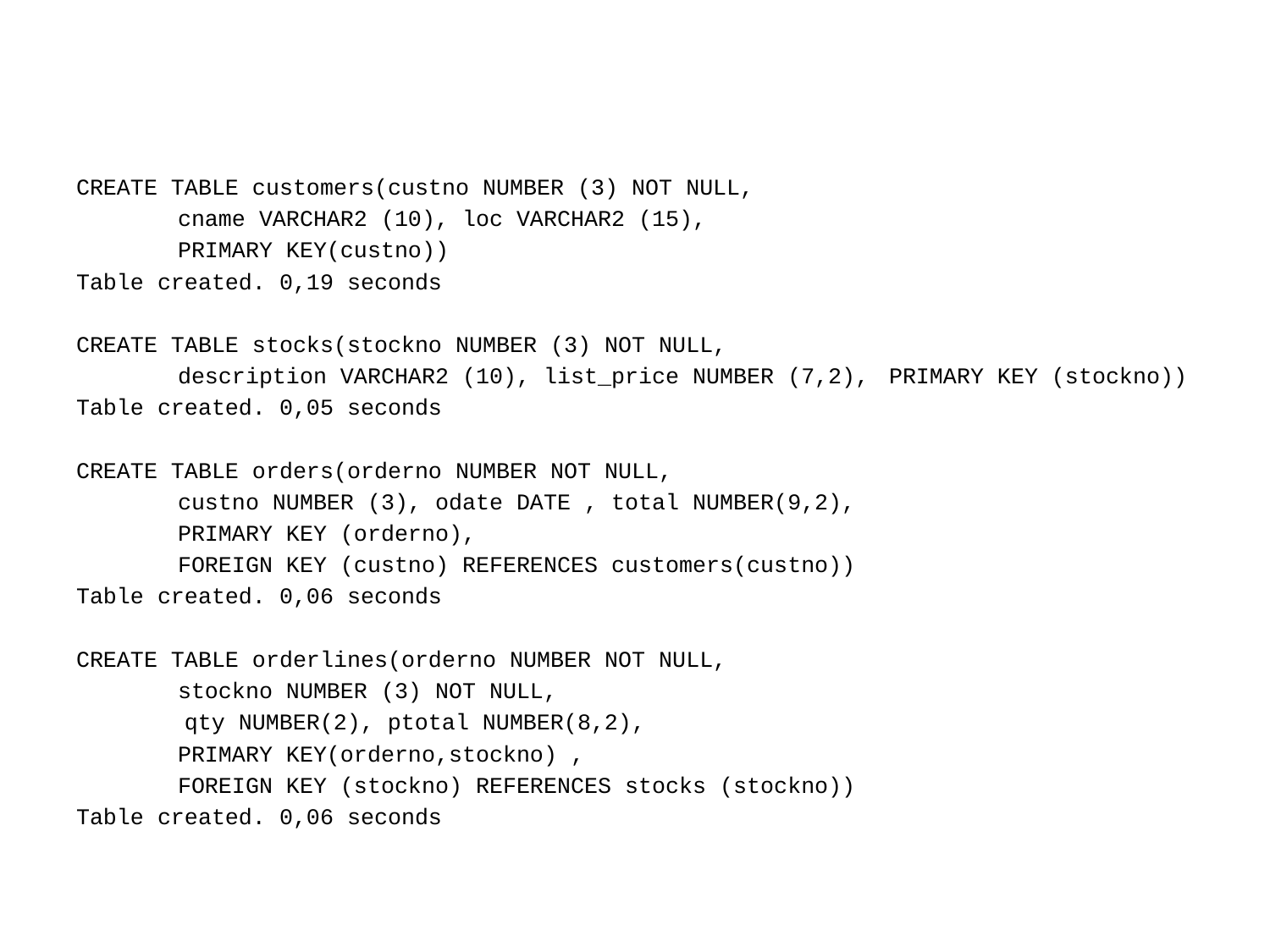

#
CREATE TABLE customers(custno NUMBER (3) NOT NULL,
	cname VARCHAR2 (10), loc VARCHAR2 (15),
	PRIMARY KEY(custno))
Table created. 0,19 seconds

CREATE TABLE stocks(stockno NUMBER (3) NOT NULL,
	description VARCHAR2 (10), list_price NUMBER (7,2), 	PRIMARY KEY (stockno))
Table created. 0,05 seconds

CREATE TABLE orders(orderno NUMBER NOT NULL,
	custno NUMBER (3), odate DATE , total NUMBER(9,2),
	PRIMARY KEY (orderno),
	FOREIGN KEY (custno) REFERENCES customers(custno))
Table created. 0,06 seconds

CREATE TABLE orderlines(orderno NUMBER NOT NULL,
	stockno NUMBER (3) NOT NULL,
        qty NUMBER(2), ptotal NUMBER(8,2),
	PRIMARY KEY(orderno,stockno) ,
	FOREIGN KEY (stockno) REFERENCES stocks (stockno))
Table created. 0,06 seconds